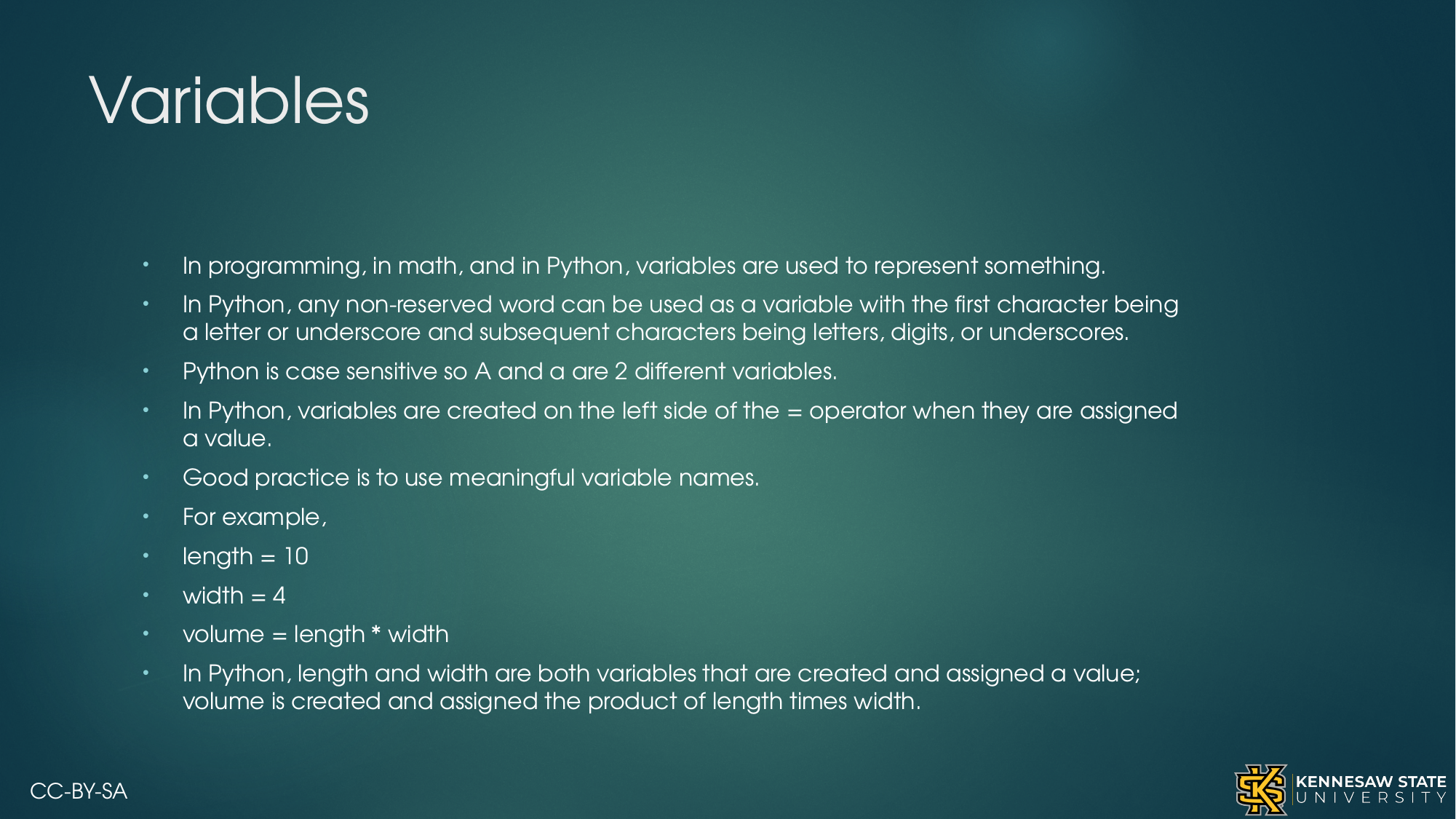

# Variables
In programming, in math, and in Python, variables are used to represent something.
In Python, any non-reserved word can be used as a variable with the first character being a letter or underscore and subsequent characters being letters, digits, or underscores.
Python is case sensitive so A and a are 2 different variables.
In Python, variables are created on the left side of the = operator when they are assigned a value.
Good practice is to use meaningful variable names.
For example,
length = 10
width = 4
volume = length * width
In Python, length and width are both variables that are created and assigned a value; volume is created and assigned the product of length times width.